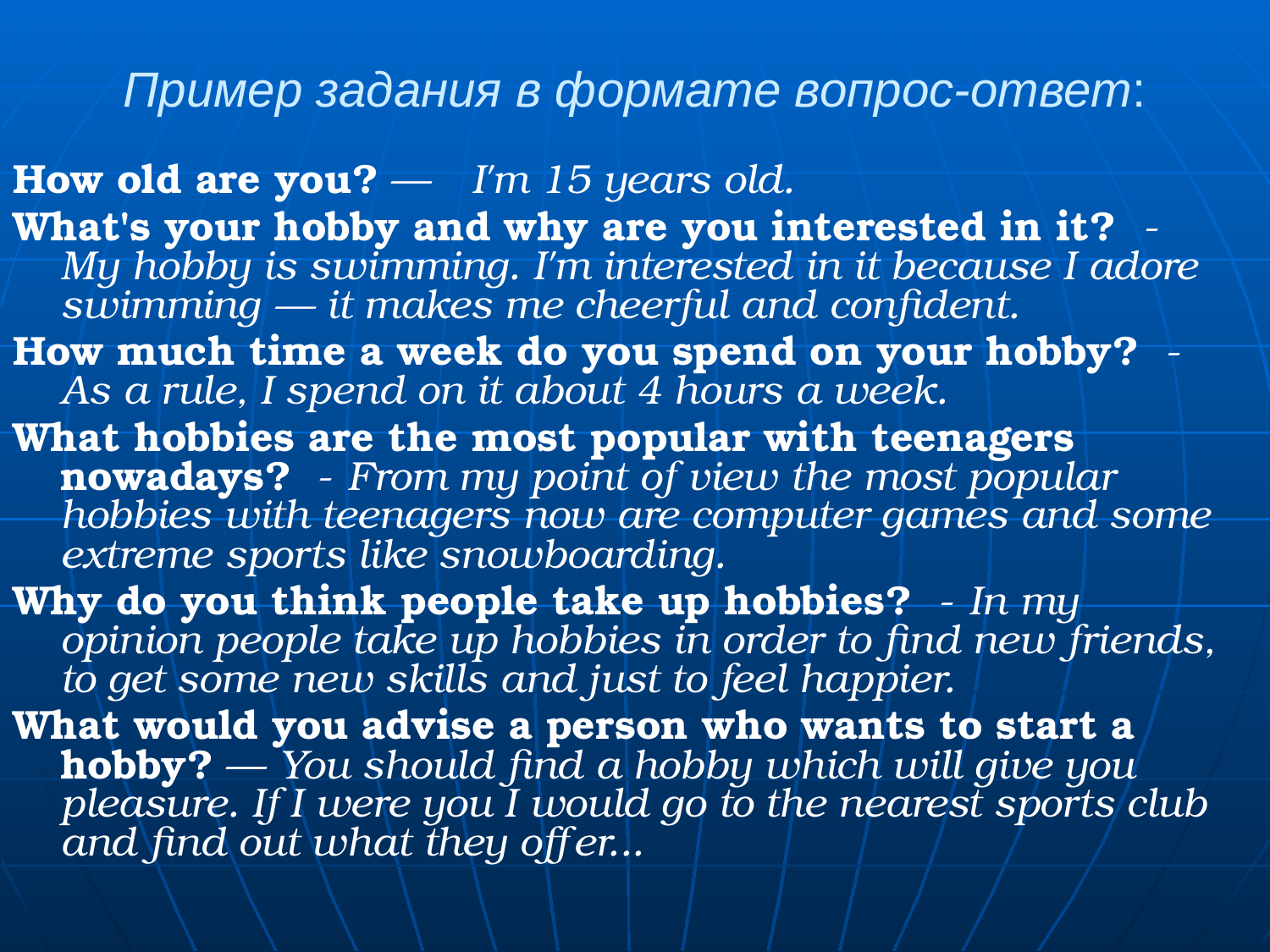

# Пример задания в формате вопрос-ответ:
How old are you? —   I'm 15 years old.
What's your hobby and why are you interested in it?  - My hobby is swimming. I'm interested in it because I adore swimming — it makes me cheerful and confident.
How much time a week do you spend on your hobby?  -  As a rule, I spend on it about 4 hours a week.
What hobbies are the most popular with teenagers nowadays?  - From my point of view the most popular hobbies with teenagers now are computer games and some extreme sports like snowboarding.
Why do you think people take up hobbies?  - In my opinion people take up hobbies in order to find new friends, to get some new skills and just to feel happier.
What would you advise a person who wants to start a hobby? — You should find a hobby which will give you pleasure. If I were you I would go to the nearest sports club and find out what they offer...